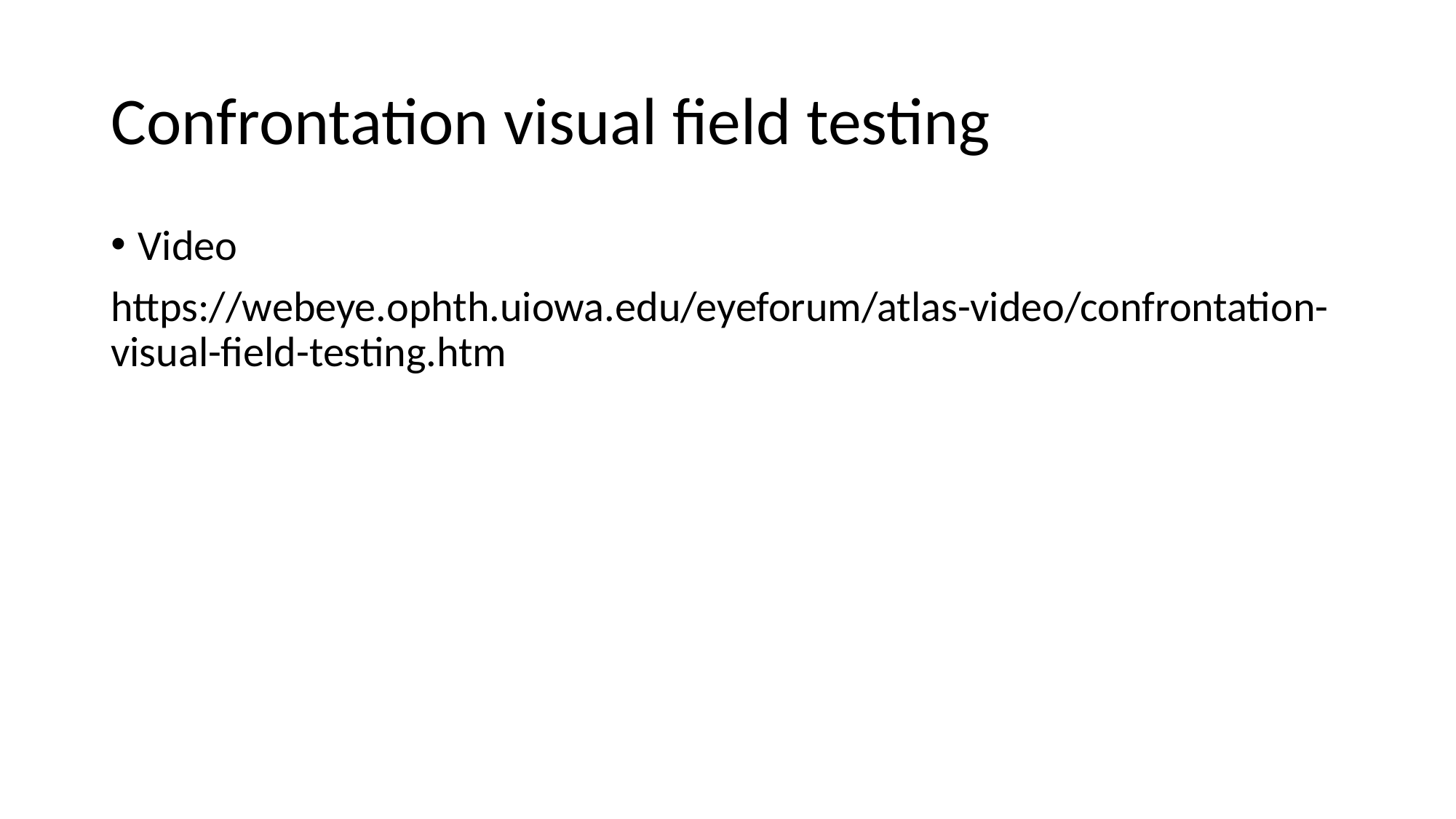

# Confrontation visual field testing
Video
https://webeye.ophth.uiowa.edu/eyeforum/atlas-video/confrontation-visual-field-testing.htm